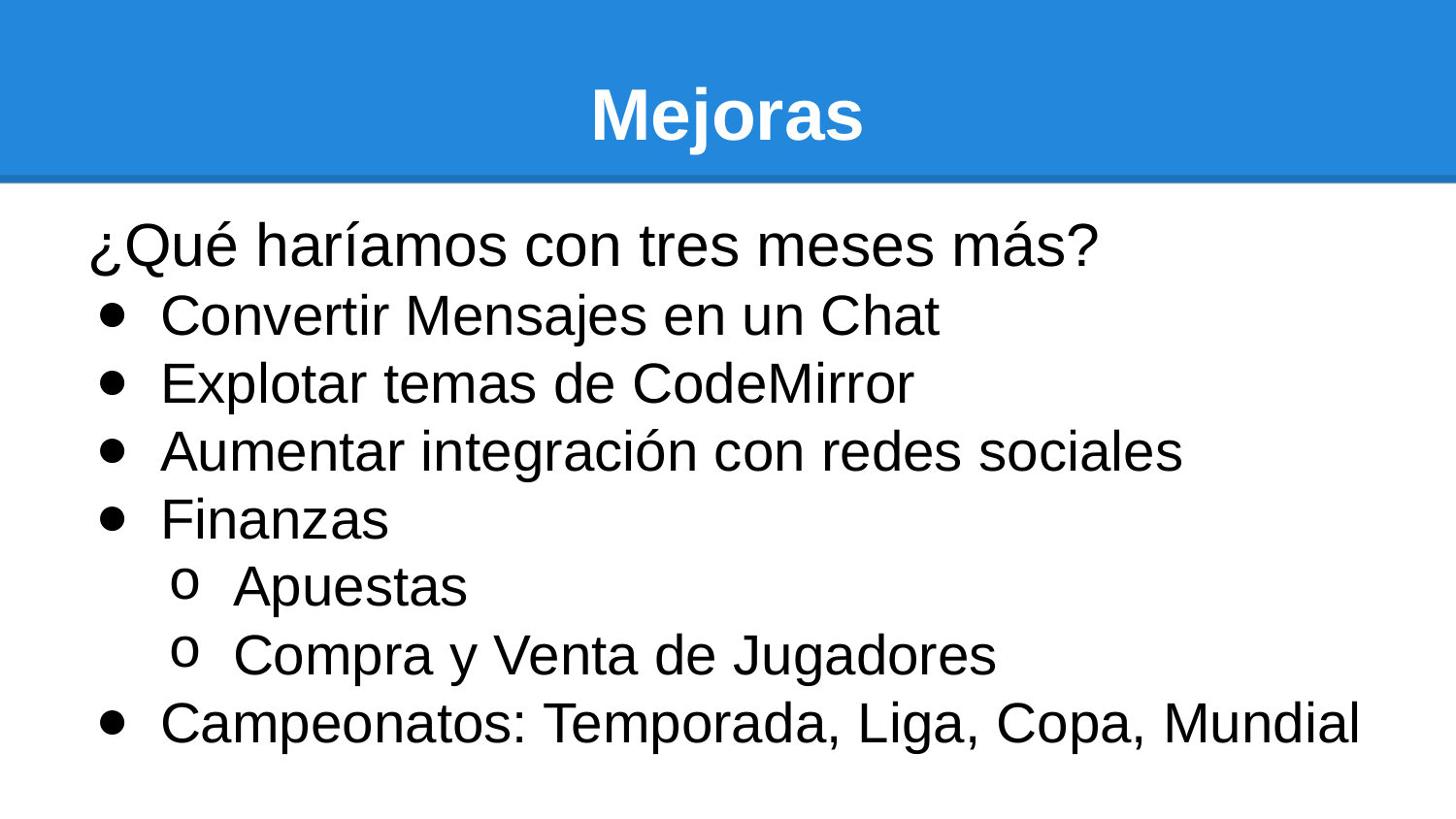

# Mejoras
¿Qué haríamos con tres meses más?
Convertir Mensajes en un Chat
Explotar temas de CodeMirror
Aumentar integración con redes sociales
Finanzas
Apuestas
Compra y Venta de Jugadores
Campeonatos: Temporada, Liga, Copa, Mundial